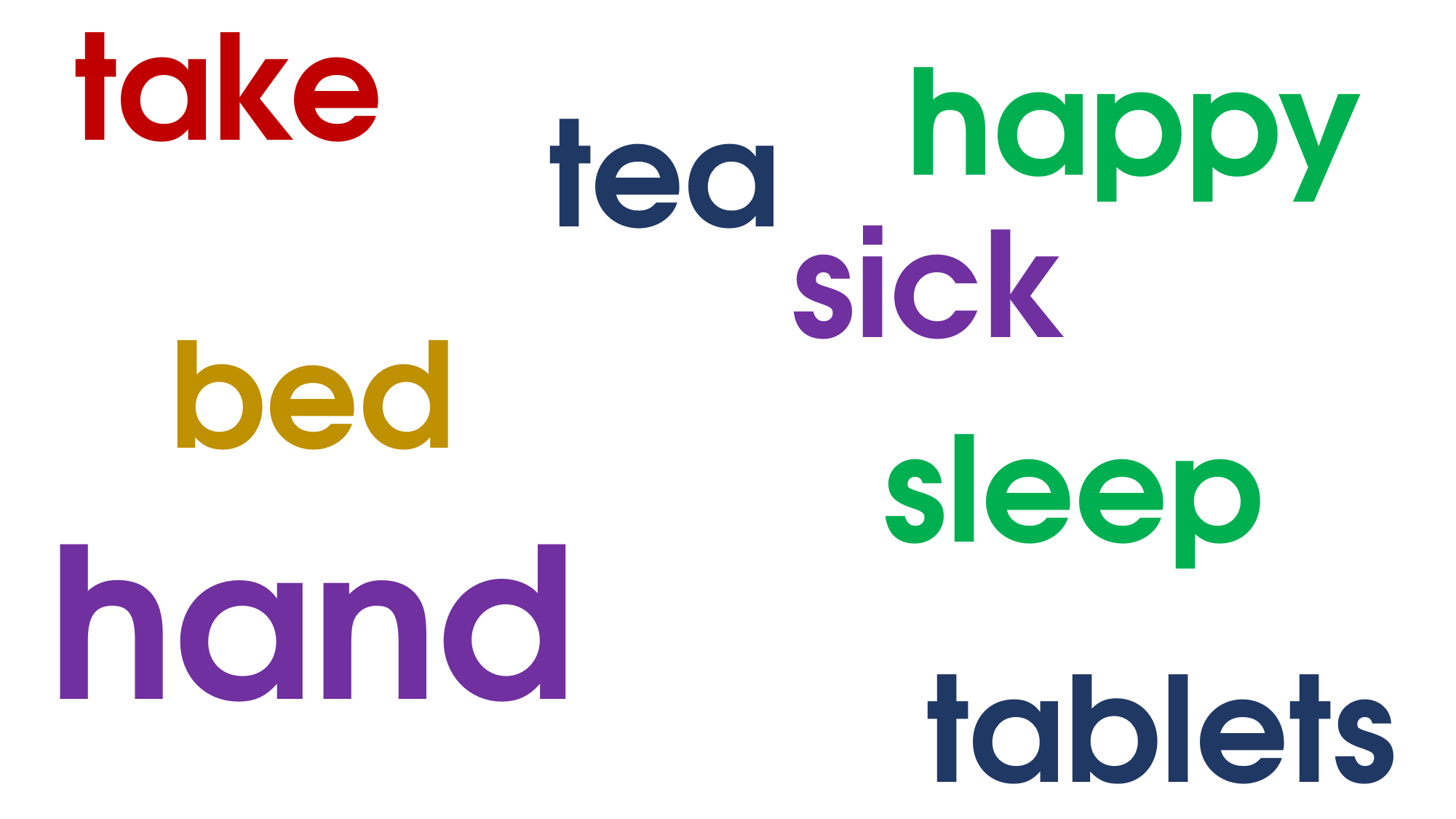

take
happy
tea
sick
bed
sleep
hand
tablets